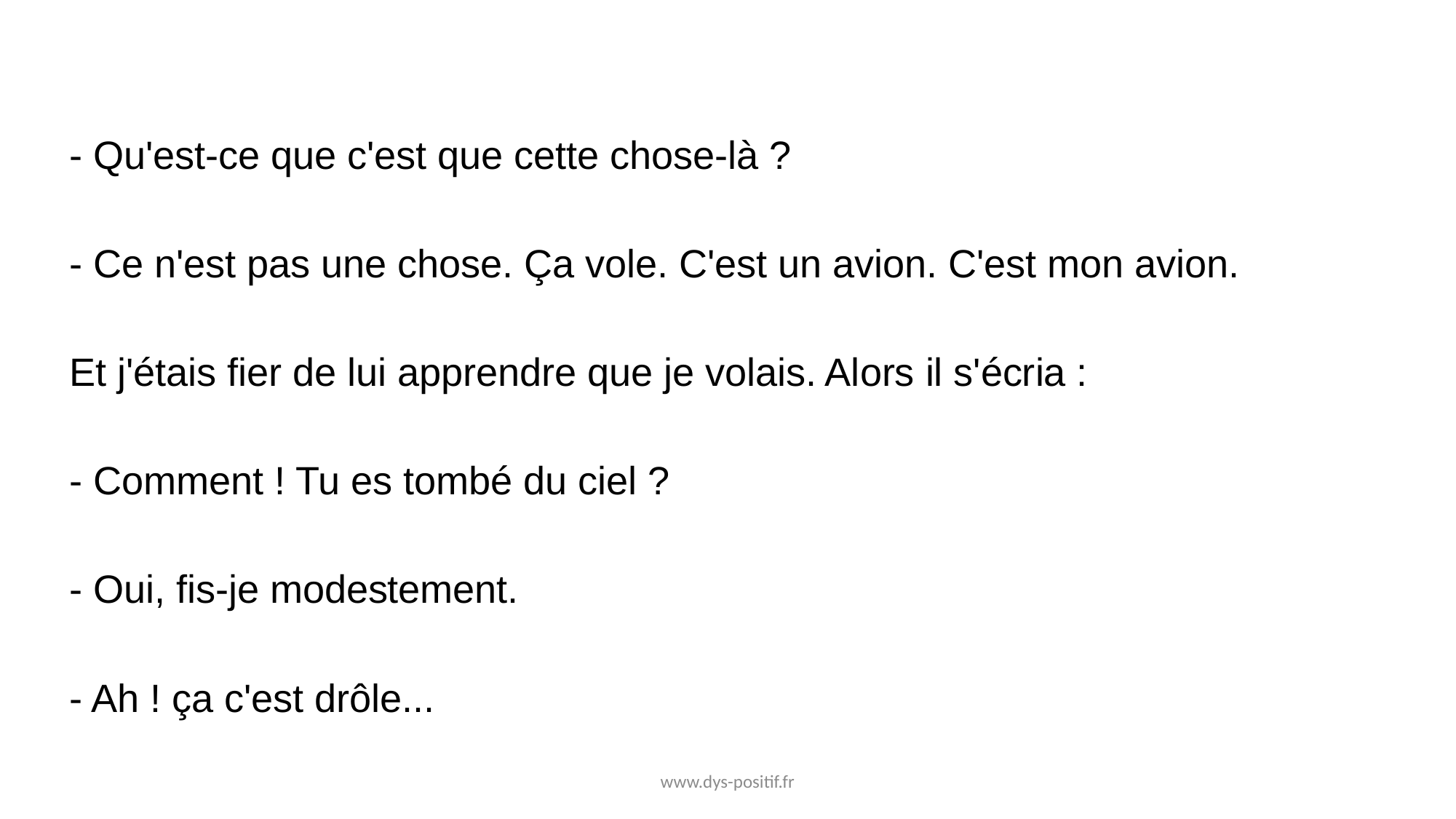

- Qu'est-ce que c'est que cette chose-là ?
- Ce n'est pas une chose. Ça vole. C'est un avion. C'est mon avion.
Et j'étais fier de lui apprendre que je volais. Alors il s'écria :
- Comment ! Tu es tombé du ciel ?
- Oui, fis-je modestement.
- Ah ! ça c'est drôle...

www.dys-positif.fr